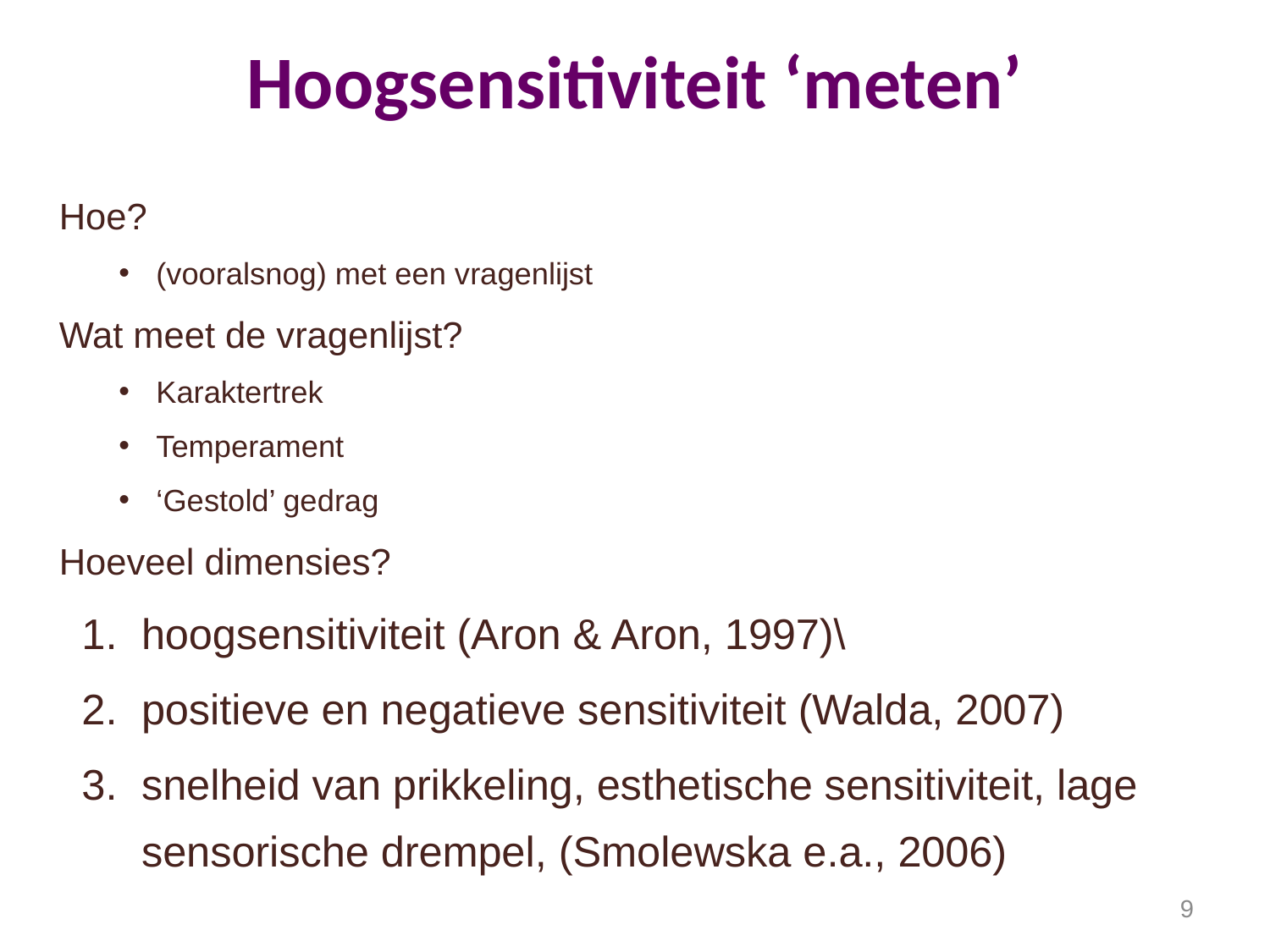

# Hoogsensitiviteit ‘meten’
Hoe?
(vooralsnog) met een vragenlijst
Wat meet de vragenlijst?
Karaktertrek
Temperament
‘Gestold’ gedrag
Hoeveel dimensies?
hoogsensitiviteit (Aron & Aron, 1997)\
positieve en negatieve sensitiviteit (Walda, 2007)
snelheid van prikkeling, esthetische sensitiviteit, lage sensorische drempel, (Smolewska e.a., 2006)
9